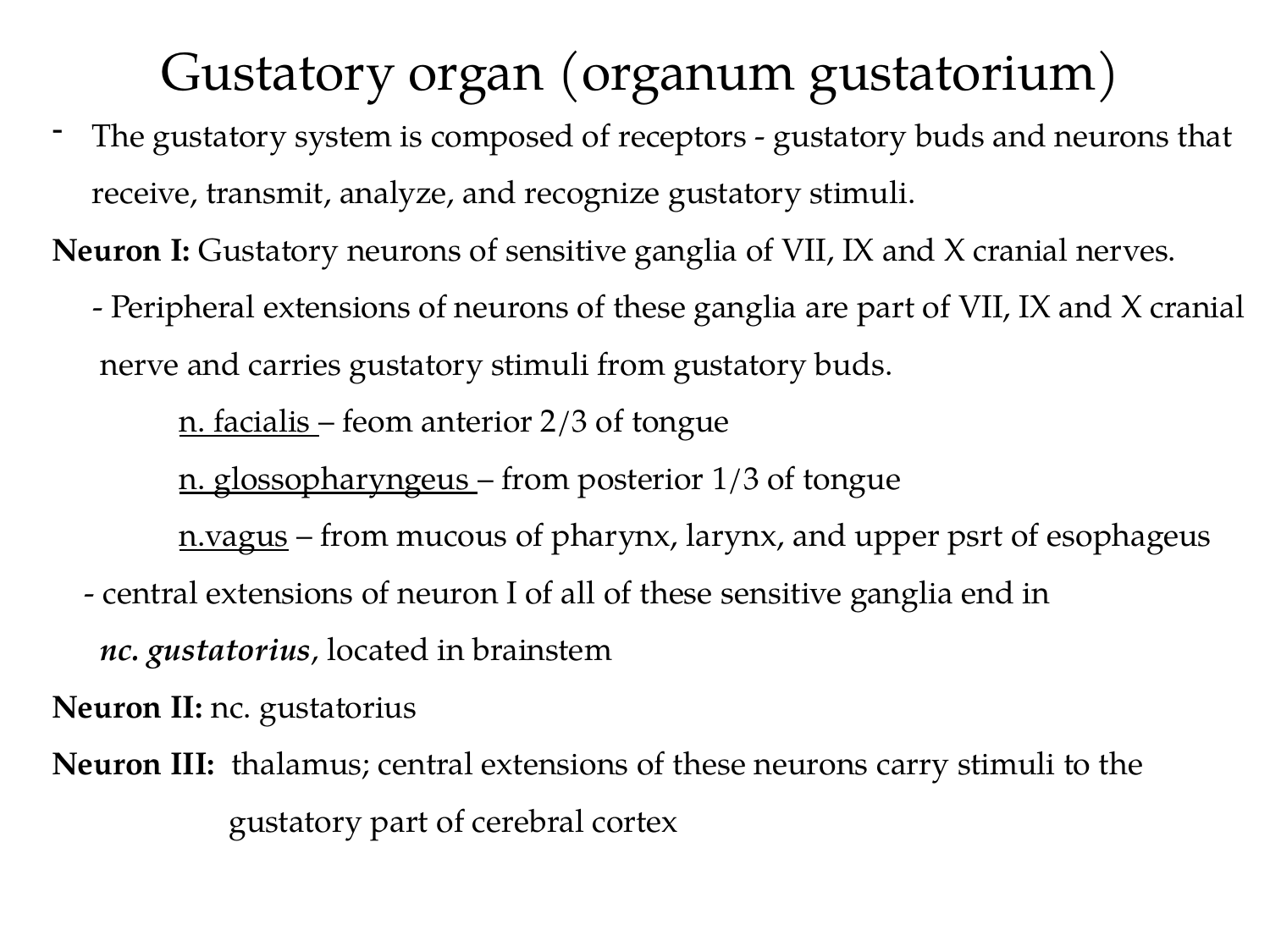

Gustatory organ (organum gustatorium)
The gustatory system is composed of receptors - gustatory buds and neurons that
receive, transmit, analyze, and recognize gustatory stimuli.
Neuron I: Gustatory neurons of sensitive ganglia of VII, IX and X cranial nerves.
     - Peripheral extensions of neurons of these ganglia are part of VII, IX and X cranial
      nerve and carries gustatory stimuli from gustatory buds.
     	n. facialis – feom anterior 2/3 of tongue
     	n. glossopharyngeus – from posterior 1/3 of tongue
     	n.vagus – from mucous of pharynx, larynx, and upper psrt of esophageus
    - central extensions of neuron I of all of these sensitive ganglia end in
      nc. gustatorius, located in brainstem
Neuron II: nc. gustatorius
Neuron III:  thalamus; central extensions of these neurons carry stimuli to the
                      gustatory part of cerebral cortex